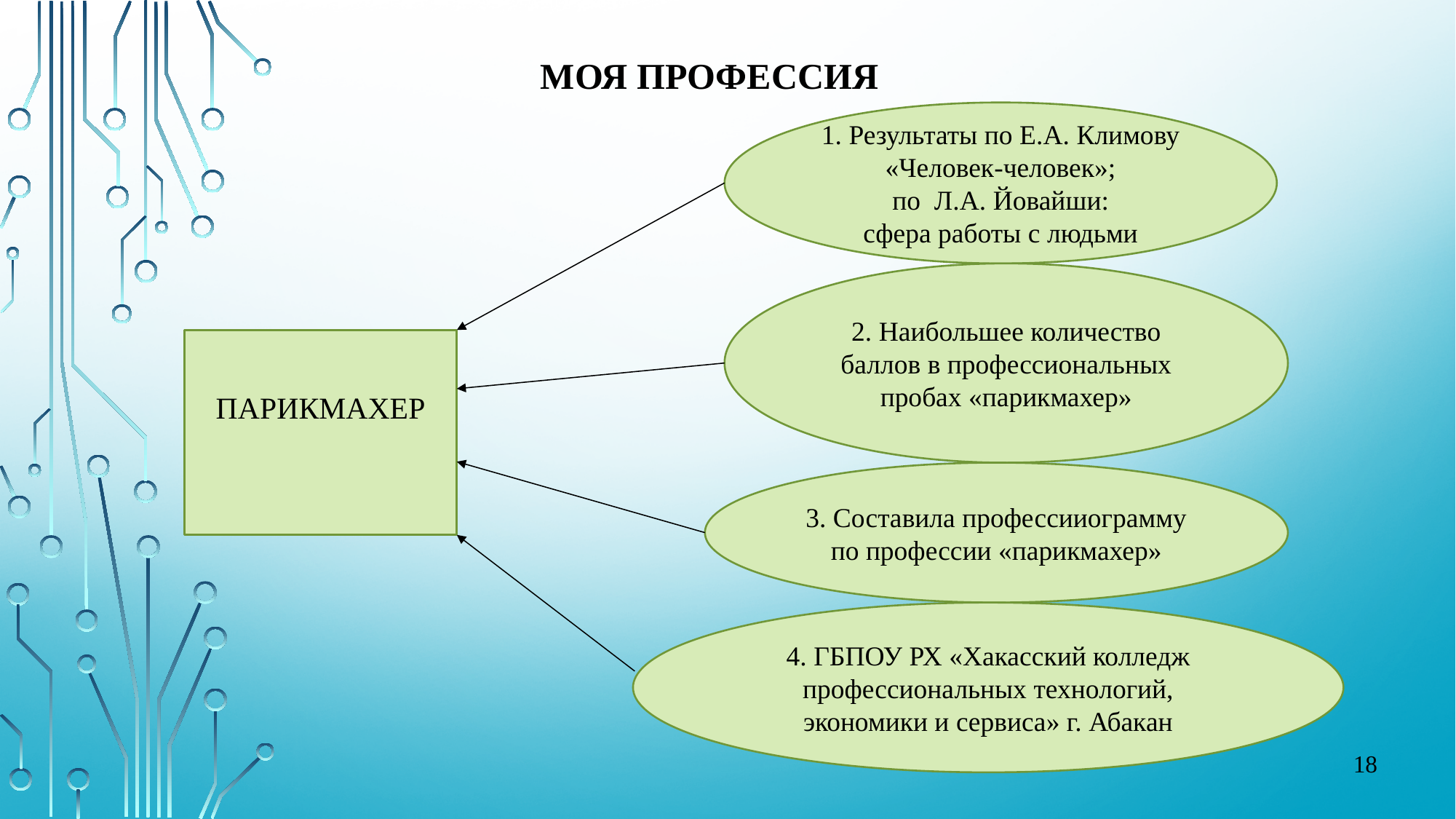

# Моя профессия
1. Результаты по Е.А. Климову «Человек-человек»;
по  Л.А. Йовайши:
сфера работы с людьми

2. Наибольшее количество баллов в профессиональных пробах «парикмахер»

парикмахер

3. Составила профессииограмму по профессии «парикмахер»
4. ГБПОУ РХ «Хакасский колледж профессиональных технологий, экономики и сервиса» г. Абакан
18